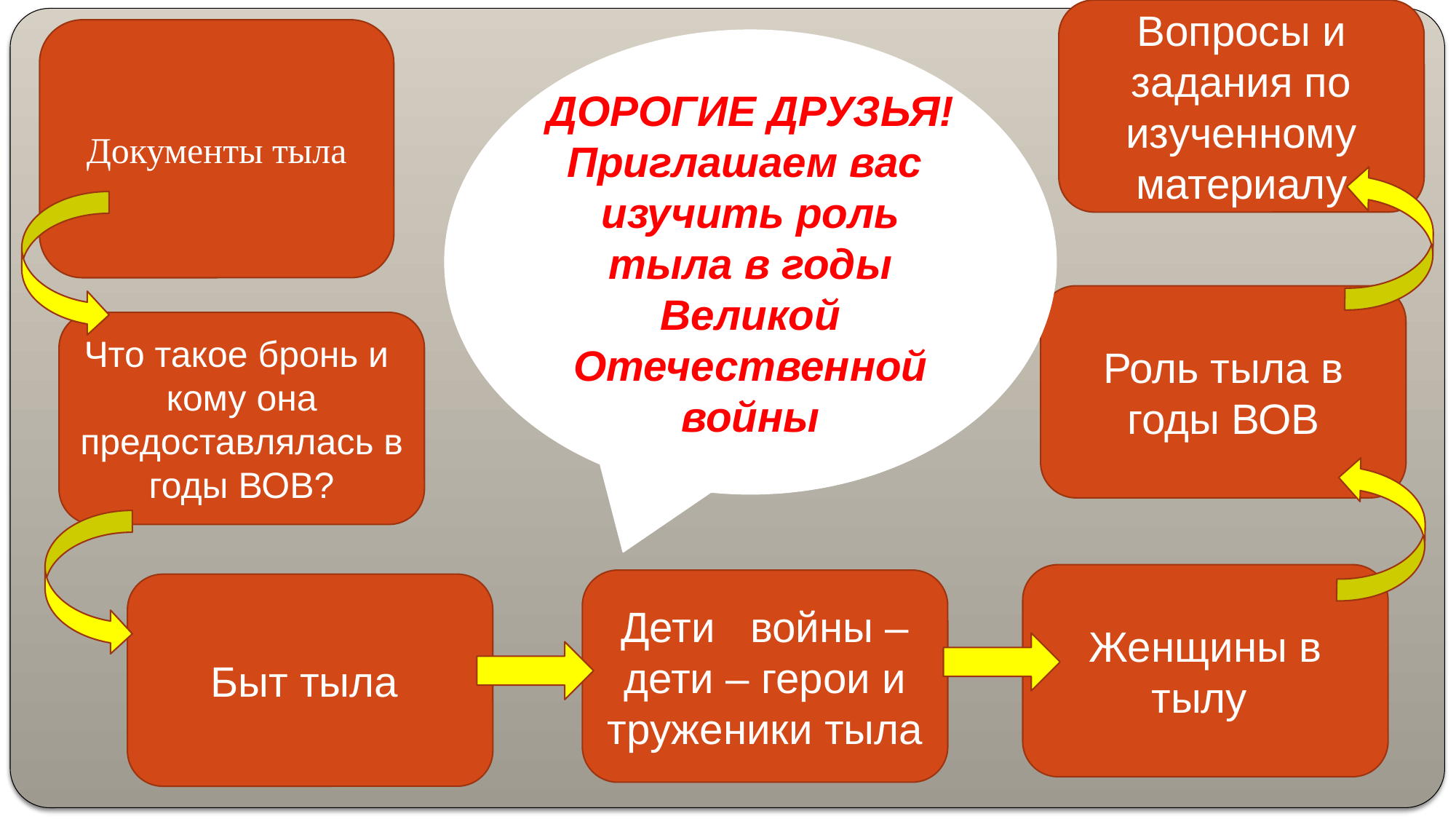

Вопросы и задания по изученному материалу
Документы тыла
ДОРОГИЕ ДРУЗЬЯ! Приглашаем вас  изучить роль тыла в годы Великой Отечественной войны

Роль тыла в годы ВОВ
Что такое бронь и  кому она предоставлялась в годы ВОВ?

Дорогие друзья!

Женщины в тылу
Дети   войны – дети – герои и труженики тыла
Быт тыла